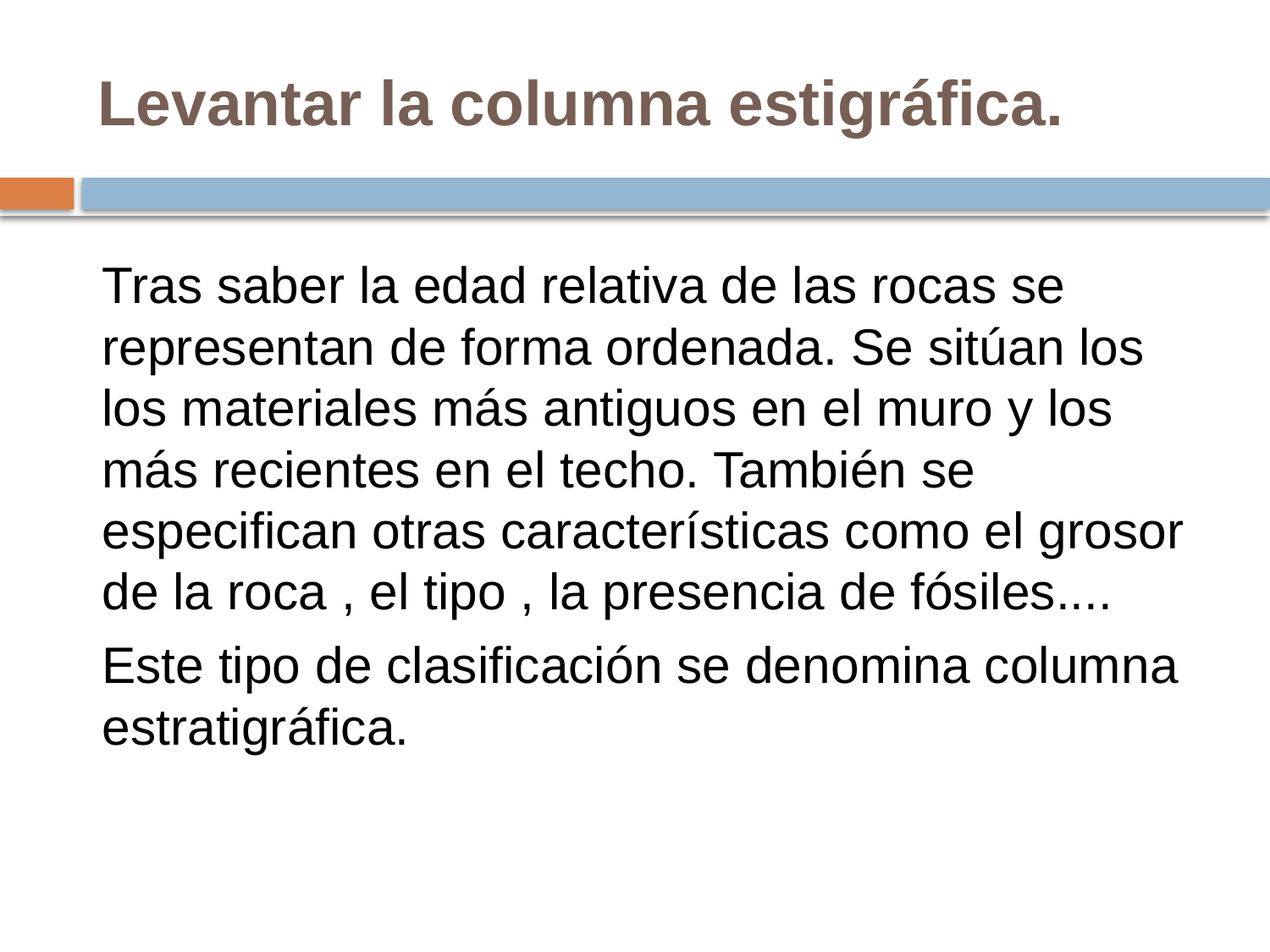

# Levantar la columna estigráfica.
	Tras saber la edad relativa de las rocas se representan de forma ordenada. Se sitúan los los materiales más antiguos en el muro y los más recientes en el techo. También se especifican otras características como el grosor de la roca , el tipo , la presencia de fósiles....
	Este tipo de clasificación se denomina columna estratigráfica.